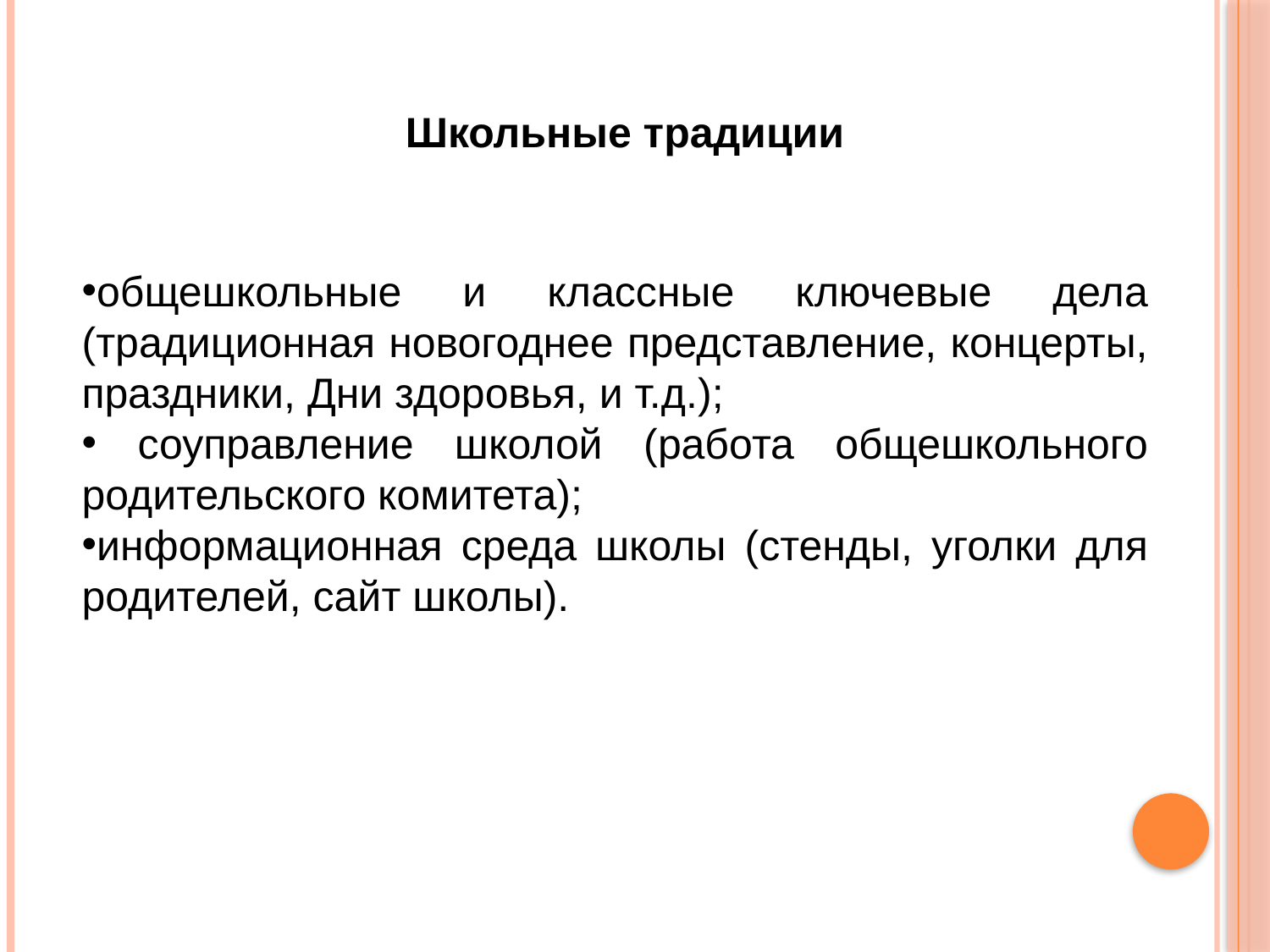

Школьные традиции

общешкольные и классные ключевые дела (традиционная новогоднее представление, концерты, праздники, Дни здоровья, и т.д.);
 соуправление школой (работа общешкольного родительского комитета);
информационная среда школы (стенды, уголки для родителей, сайт школы).